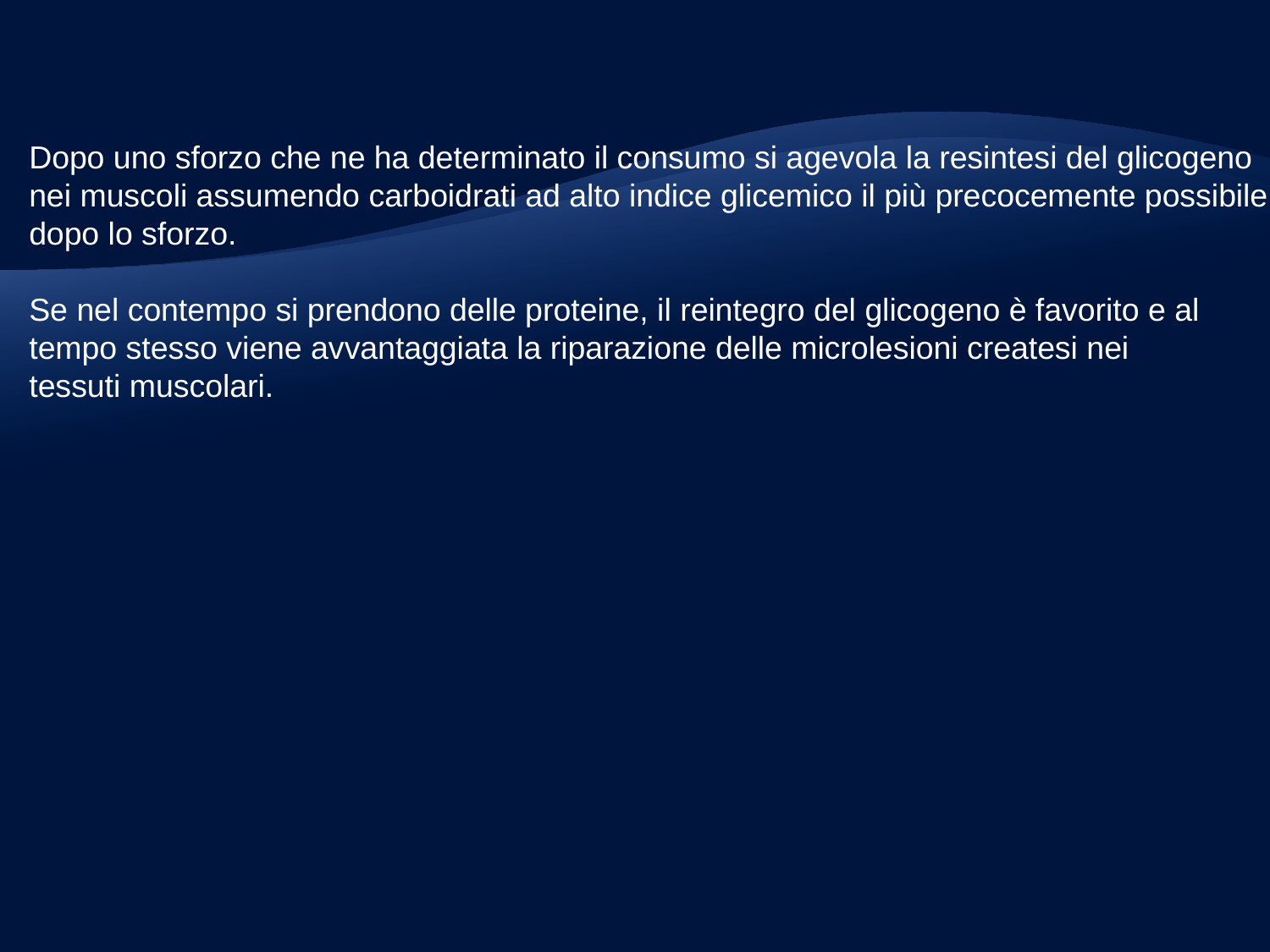

Dopo uno sforzo che ne ha determinato il consumo si agevola la resintesi del glicogeno
nei muscoli assumendo carboidrati ad alto indice glicemico il più precocemente possibile
dopo lo sforzo.

Se nel contempo si prendono delle proteine, il reintegro del glicogeno è favorito e al
tempo stesso viene avvantaggiata la riparazione delle microlesioni createsi nei
tessuti muscolari.